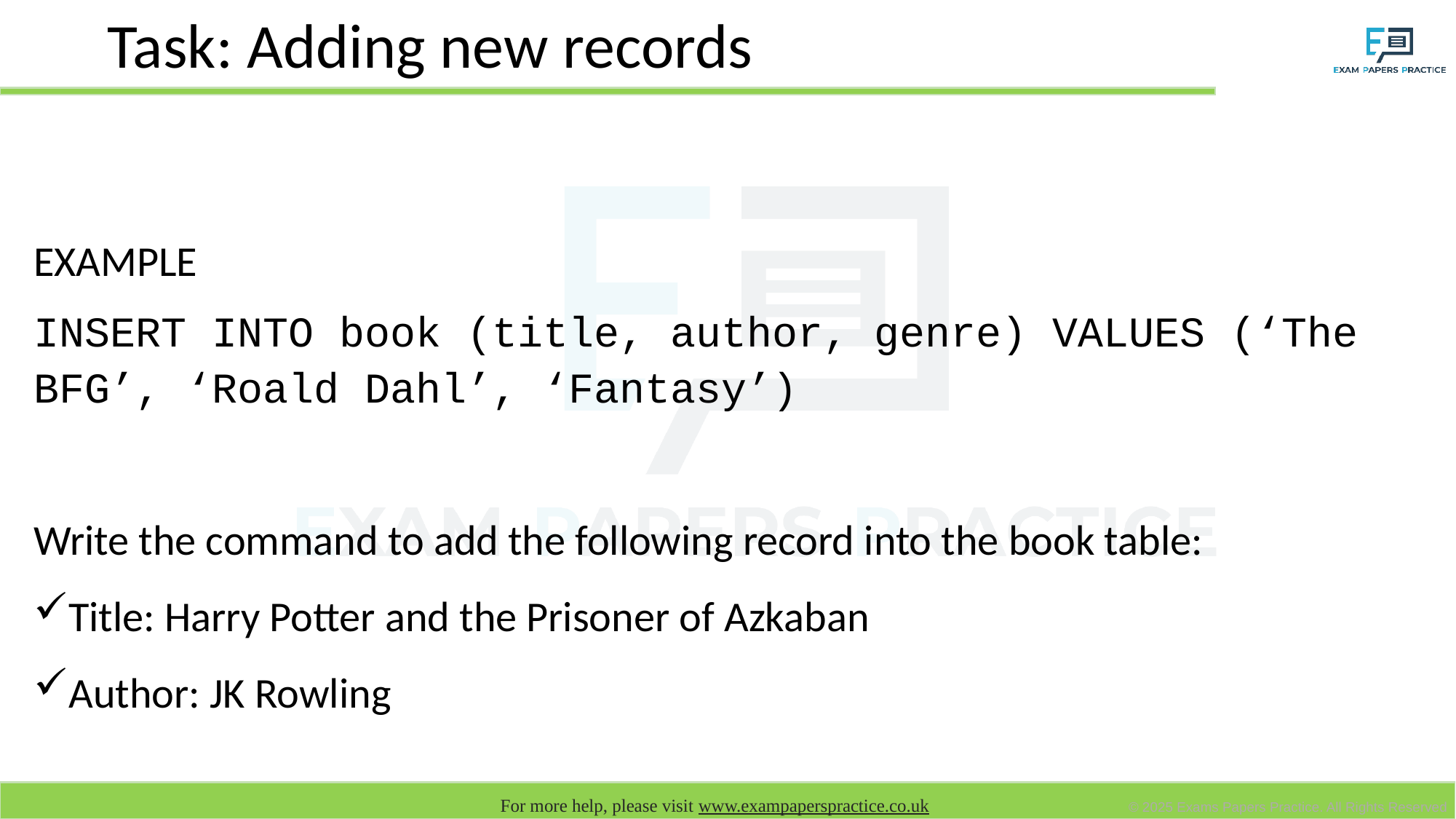

# Task: Adding new records
EXAMPLE
INSERT INTO book (title, author, genre) VALUES (‘The BFG’, ‘Roald Dahl’, ‘Fantasy’)

Write the command to add the following record into the book table:
Title: Harry Potter and the Prisoner of Azkaban
Author: JK Rowling